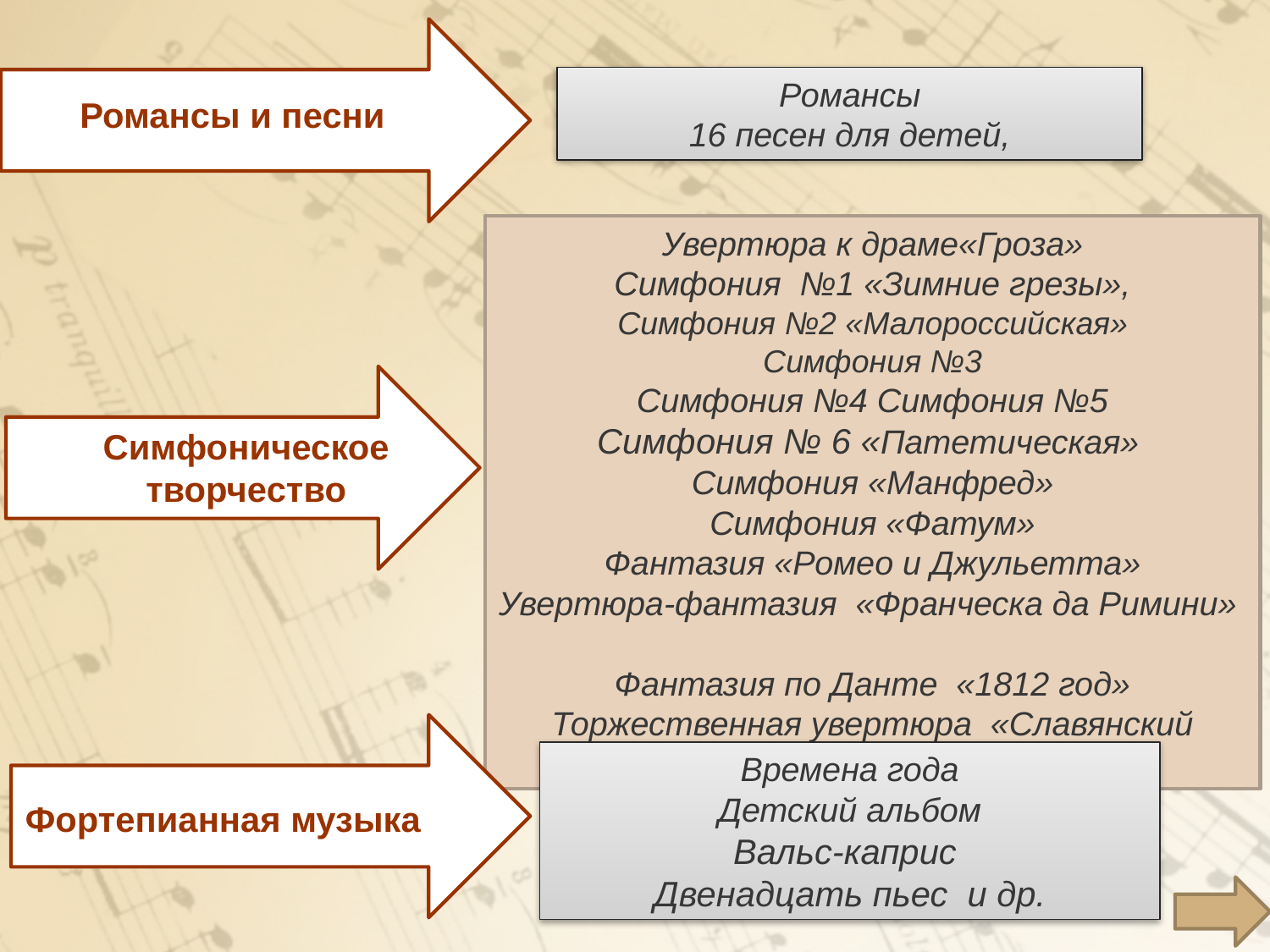

Романсы и песни
Романсы
16 песен для детей,
Увертюра к драме«Гроза»
Симфония  №1 «Зимние грезы»,
Симфония №2 «Малороссийская»
Симфония №3
Симфония №4 Симфония №5
Симфония № 6 «Патетическая»
Симфония «Манфред»
Симфония «Фатум»
Фантазия «Ромео и Джульетта»
Увертюра-фантазия  «Франческа да Римини»
Фантазия по Данте  «1812 год»
Торжественная увертюра  «Славянский марш»

Симфоническое творчество

 Фортепианная музыка
Времена года
Детский альбом
Вальс-каприс
Двенадцать пьес  и др.